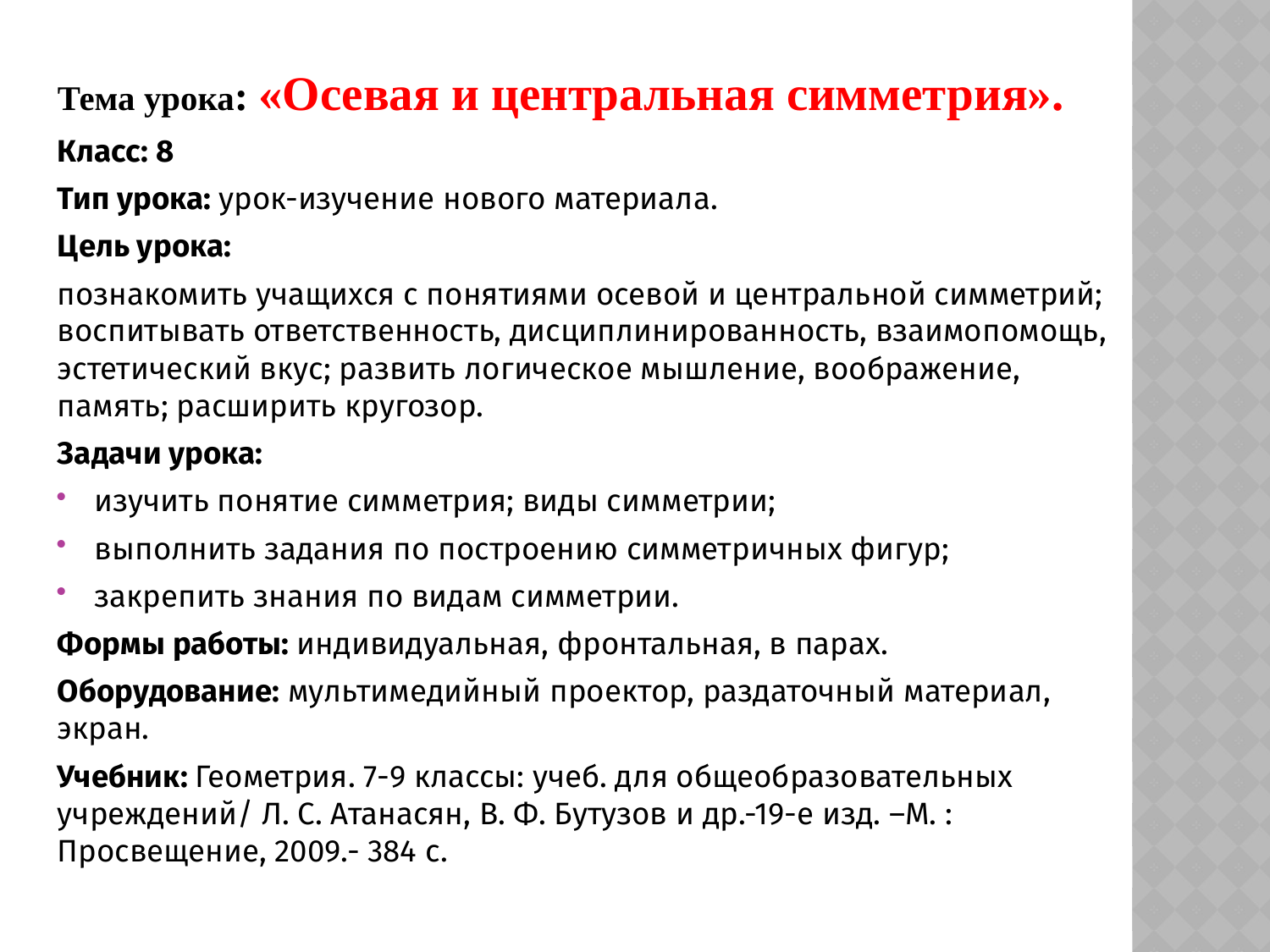

Тема урока: «Осевая и центральная симметрия».
Класс: 8
Тип урока: урок-изучение нового материала.
Цель урока:
познакомить учащихся с понятиями осевой и центральной симметрий; воспитывать ответственность, дисциплинированность, взаимопомощь, эстетический вкус; развить логическое мышление, воображение, память; расширить кругозор.
Задачи урока:
изучить понятие симметрия; виды симметрии;
выполнить задания по построению симметричных фигур;
закрепить знания по видам симметрии.
Формы работы: индивидуальная, фронтальная, в парах.
Оборудование: мультимедийный проектор, раздаточный материал, экран.
Учебник: Геометрия. 7-9 классы: учеб. для общеобразовательных учреждений/ Л. С. Атанасян, В. Ф. Бутузов и др.-19-е изд. –М. : Просвещение, 2009.- 384 с.